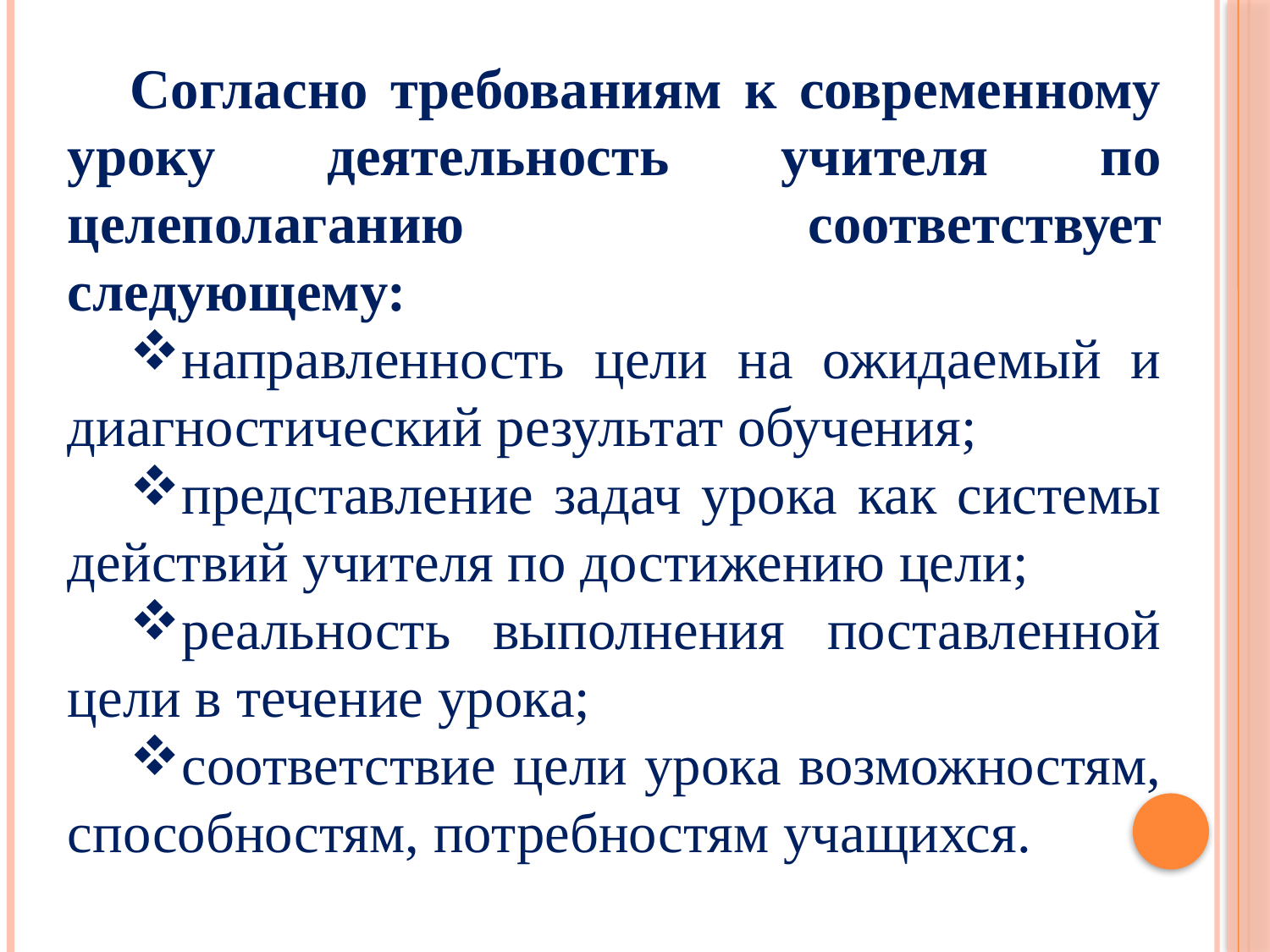

Согласно требованиям к современному уроку деятельность учителя по целеполаганию соответствует следующему:
направленность цели на ожидаемый и диагностический результат обучения;
представление задач урока как системы действий учителя по достижению цели;
реальность выполнения поставленной цели в течение урока;
соответствие цели урока возможностям, способностям, потребностям учащихся.